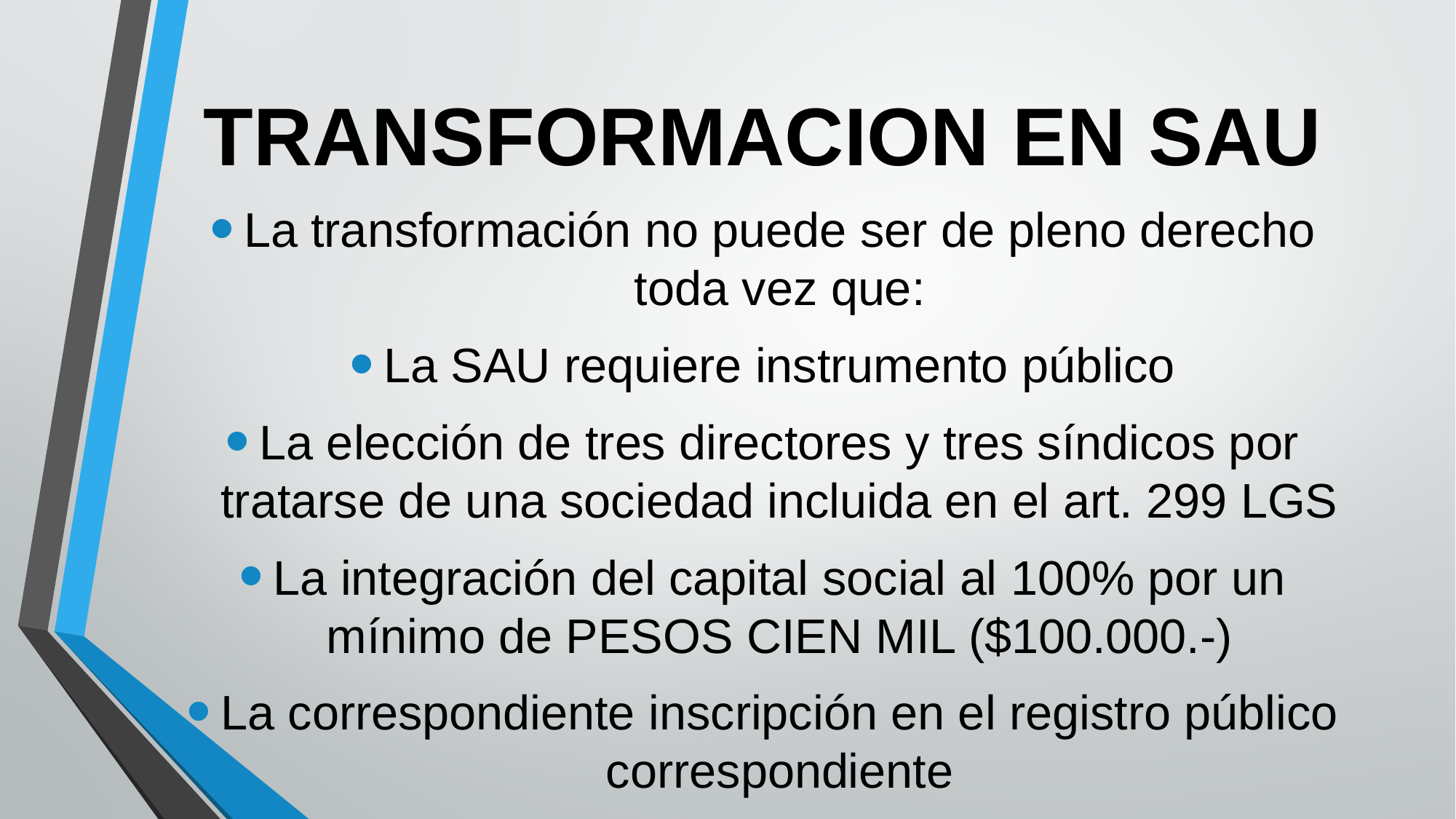

# TRANSFORMACION EN SAU
La transformación no puede ser de pleno derecho toda vez que:
La SAU requiere instrumento público
La elección de tres directores y tres síndicos por tratarse de una sociedad incluida en el art. 299 LGS
La integración del capital social al 100% por un mínimo de PESOS CIEN MIL ($100.000.-)
La correspondiente inscripción en el registro público correspondiente